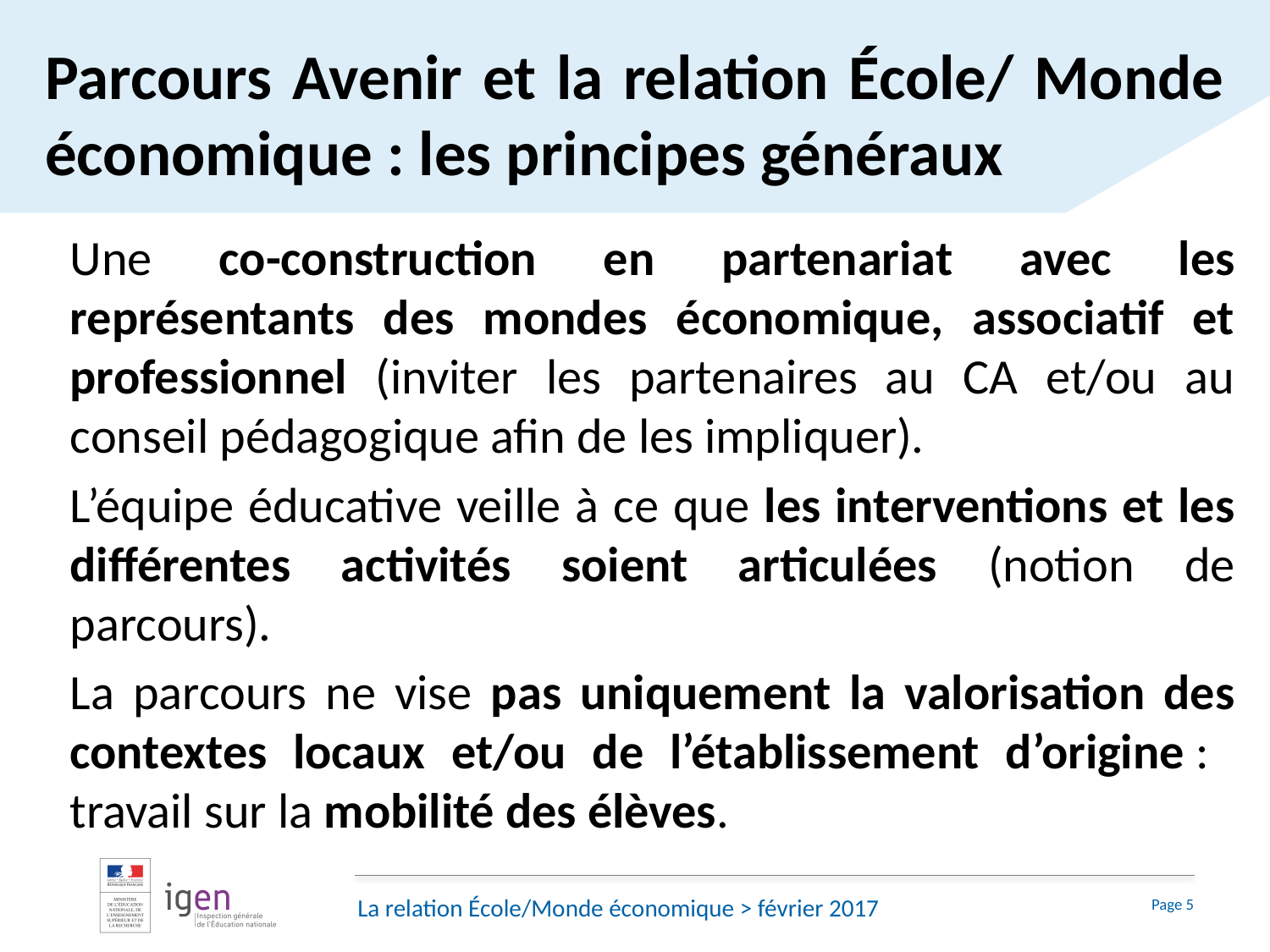

# Parcours Avenir et la relation École/ Monde économique : les principes généraux
Une co-construction en partenariat avec les représentants des mondes économique, associatif et professionnel (inviter les partenaires au CA et/ou au conseil pédagogique afin de les impliquer).
L’équipe éducative veille à ce que les interventions et les différentes activités soient articulées (notion de parcours).
La parcours ne vise pas uniquement la valorisation des contextes locaux et/ou de l’établissement d’origine :  travail sur la mobilité des élèves.